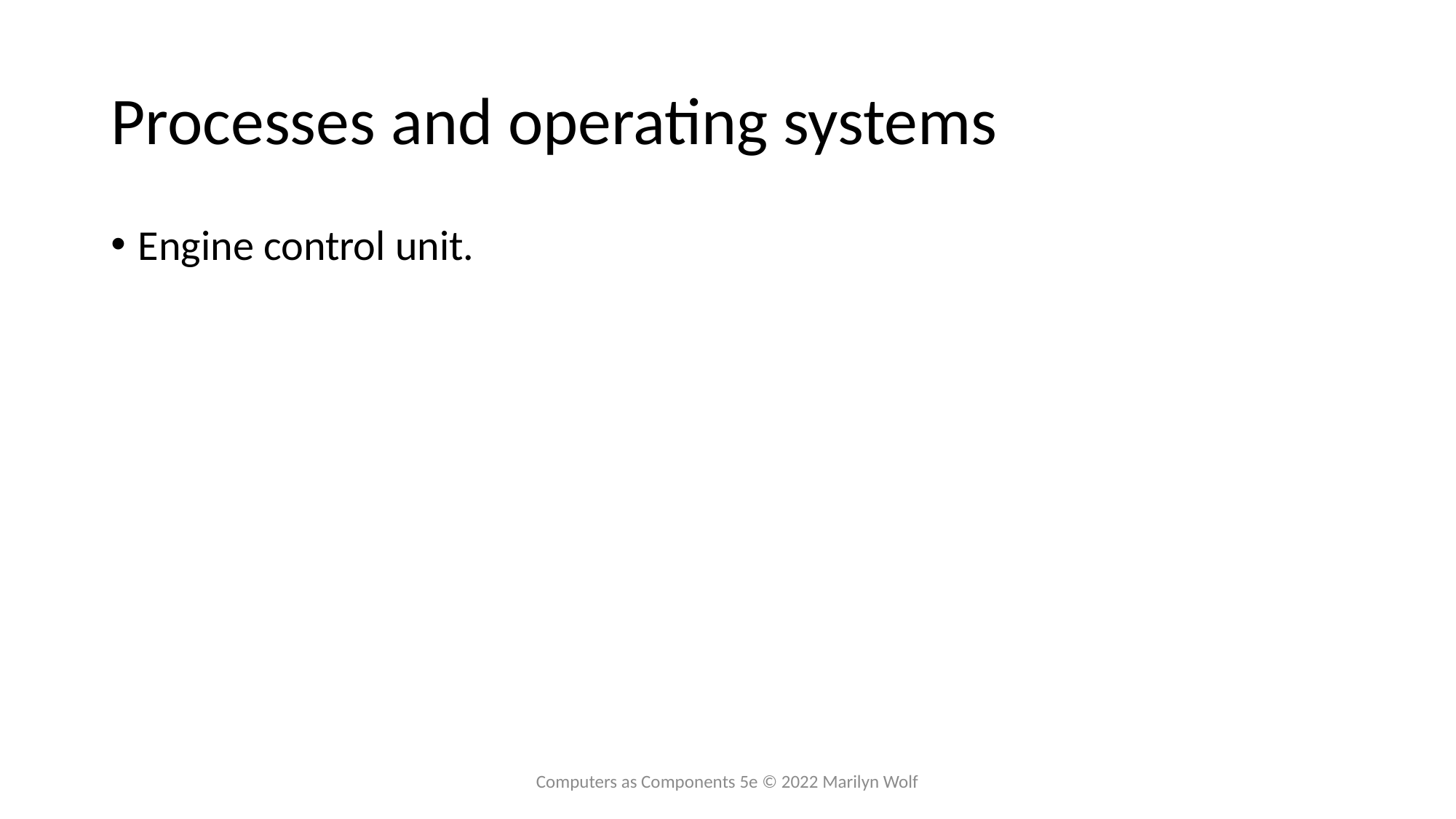

# Processes and operating systems
Engine control unit.
Computers as Components 5e © 2022 Marilyn Wolf